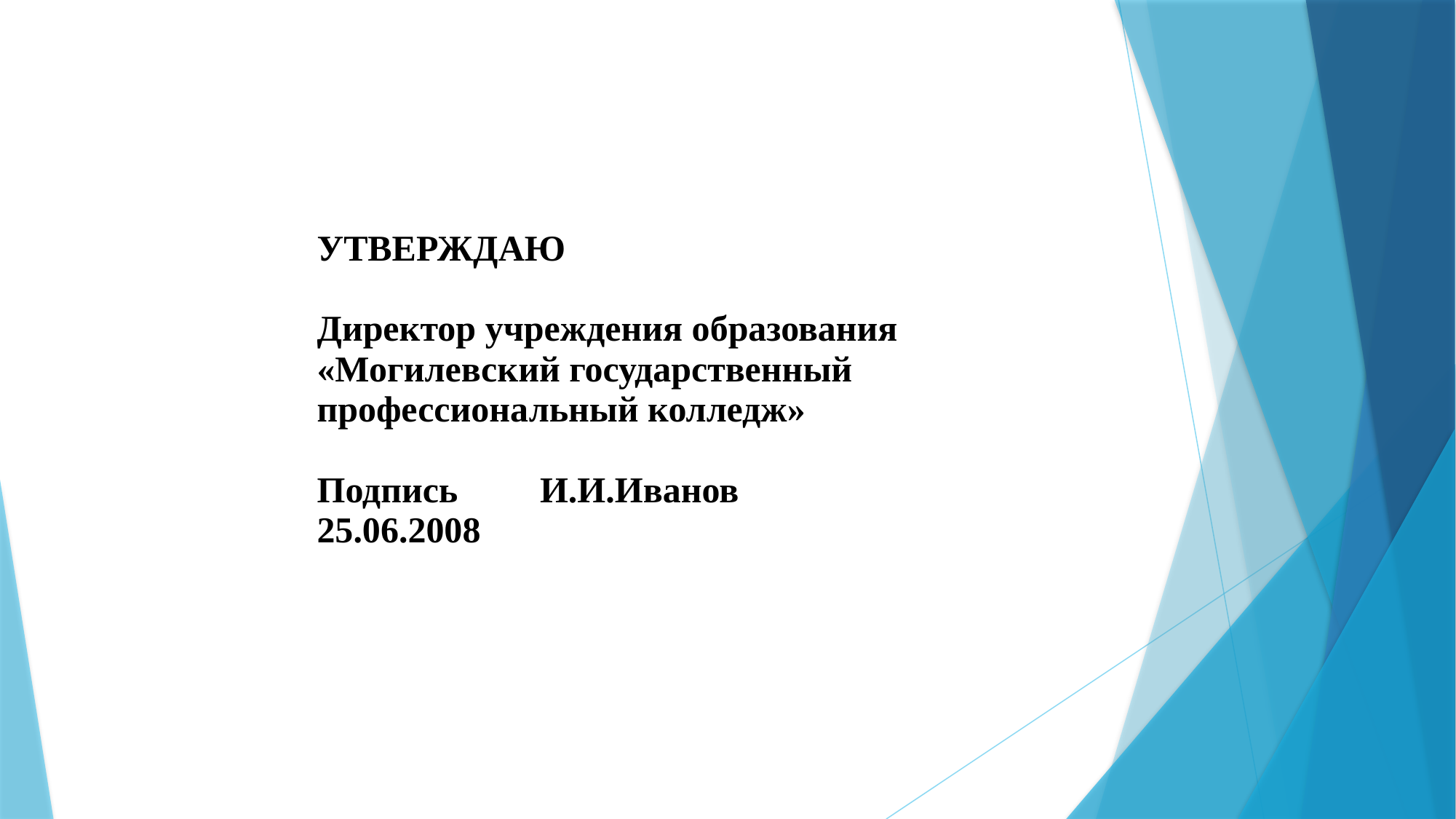

| УТВЕРЖДАЮ Директор учреждения образования «Могилевский государственный профессиональный колледж» Подпись И.И.Иванов 25.06.2008 |
| --- |
|  |